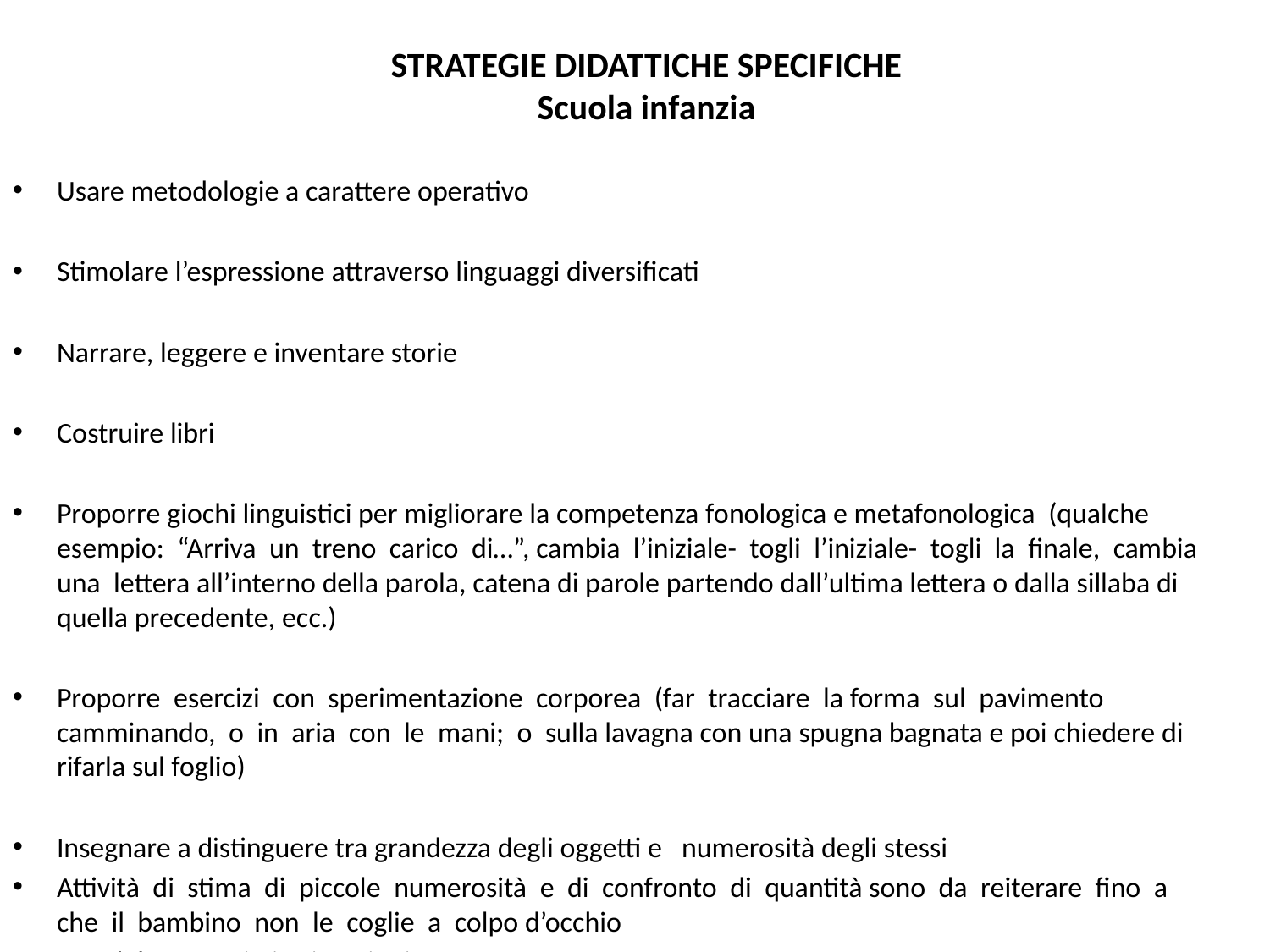

# STRATEGIE DIDATTICHE SPECIFICHE Scuola infanzia
Usare metodologie a carattere operativo

Stimolare l’espressione attraverso linguaggi diversificati

Narrare, leggere e inventare storie

Costruire libri

Proporre giochi linguistici per migliorare la competenza fonologica e metafonologica  (qualche  esempio:  “Arriva  un  treno  carico  di…”, cambia  l’iniziale-  togli  l’iniziale-  togli  la  finale,  cambia  una  lettera all’interno della parola, catena di parole partendo dall’ultima lettera o dalla sillaba di quella precedente, ecc.)

Proporre  esercizi  con  sperimentazione  corporea  (far  tracciare  la forma  sul  pavimento  camminando,  o  in  aria  con  le  mani;  o  sulla lavagna con una spugna bagnata e poi chiedere di rifarla sul foglio)

Insegnare a distinguere tra grandezza degli oggetti e   numerosità degli stessi
Attività  di  stima  di  piccole  numerosità  e  di  confronto  di  quantità sono  da  reiterare  fino  a  che  il  bambino  non  le  coglie  a  colpo d’occhio
Uso del conteggio in situazioni concrete